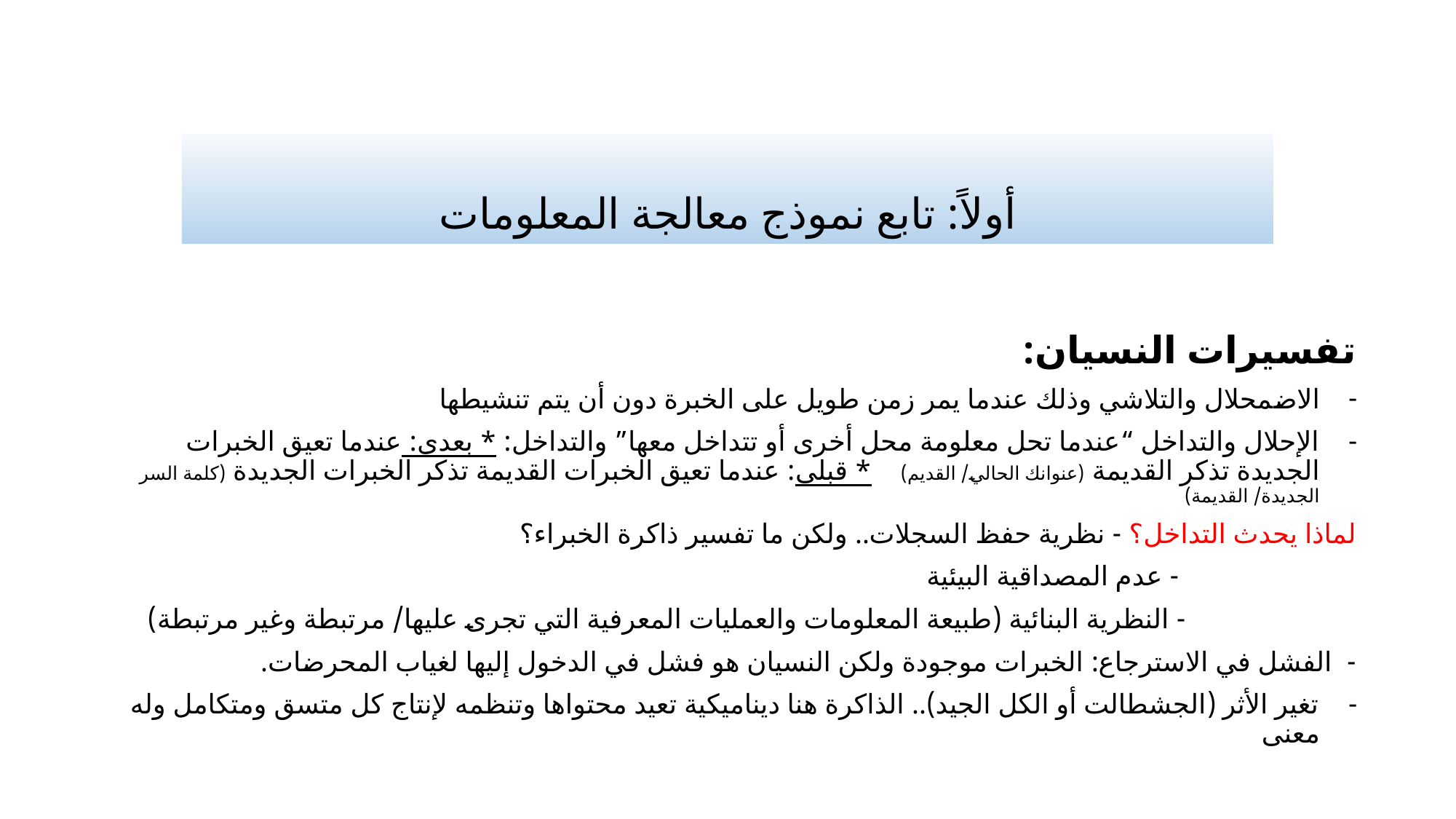

# أولاً: تابع نموذج معالجة المعلومات

تفسيرات النسيان:
الاضمحلال والتلاشي وذلك عندما يمر زمن طويل على الخبرة دون أن يتم تنشيطها
الإحلال والتداخل “عندما تحل معلومة محل أخرى أو تتداخل معها” والتداخل: * بعدي: عندما تعيق الخبرات الجديدة تذكر القديمة (عنوانك الحالي/ القديم)      * قبلي: عندما تعيق الخبرات القديمة تذكر الخبرات الجديدة (كلمة السر الجديدة/ القديمة)
لماذا يحدث التداخل؟ - نظرية حفظ السجلات.. ولكن ما تفسير ذاكرة الخبراء؟
                         - عدم المصداقية البيئية
                        - النظرية البنائية (طبيعة المعلومات والعمليات المعرفية التي تجرى عليها/ مرتبطة وغير مرتبطة)
-  الفشل في الاسترجاع: الخبرات موجودة ولكن النسيان هو فشل في الدخول إليها لغياب المحرضات.
تغير الأثر (الجشطالت أو الكل الجيد).. الذاكرة هنا ديناميكية تعيد محتواها وتنظمه لإنتاج كل متسق ومتكامل وله معنى